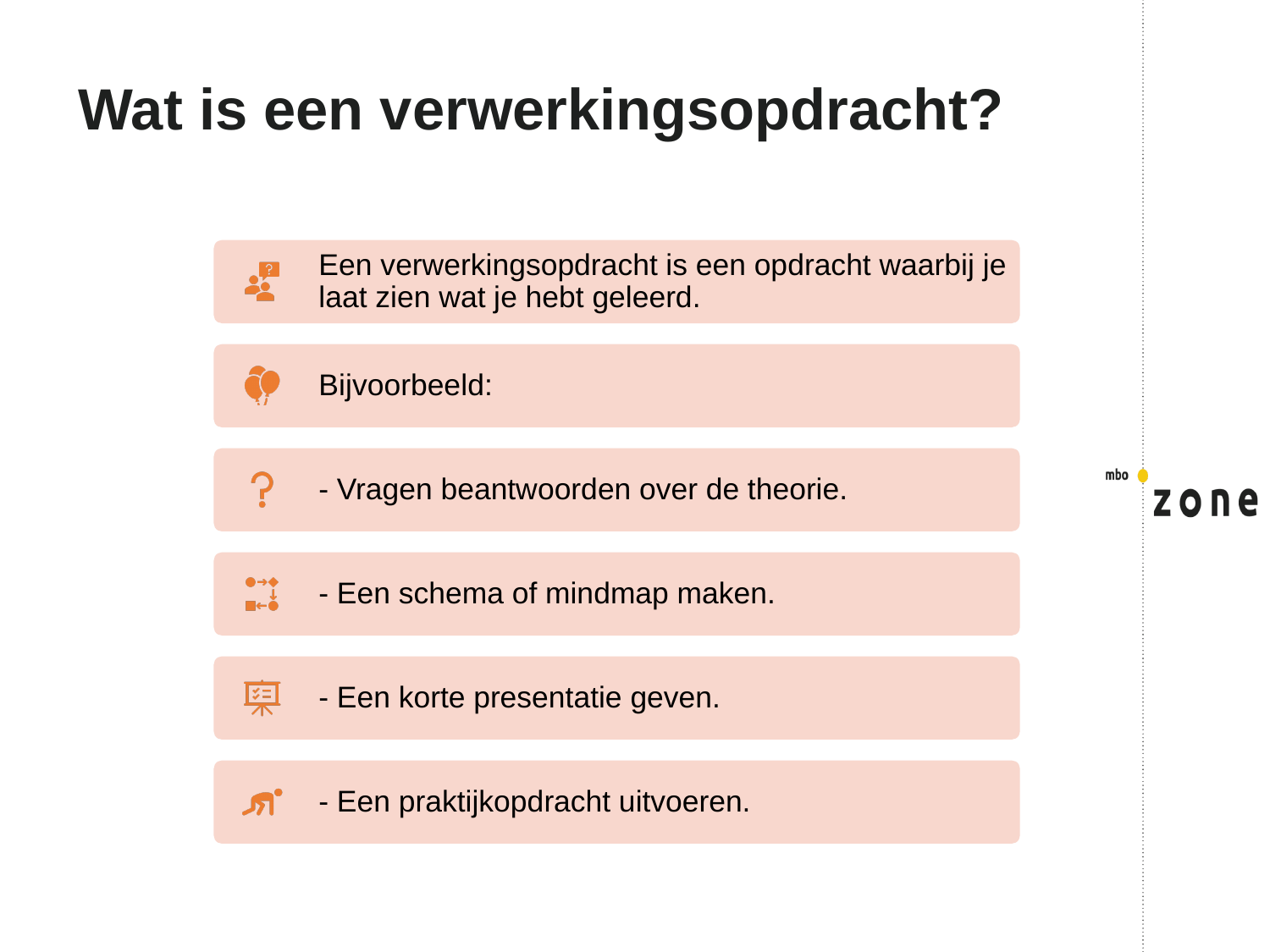

# Wat is een verwerkingsopdracht?
Een verwerkingsopdracht is een opdracht waarbij je laat zien wat je hebt geleerd.
Bijvoorbeeld:
- Vragen beantwoorden over de theorie.
- Een schema of mindmap maken.
- Een korte presentatie geven.
- Een praktijkopdracht uitvoeren.